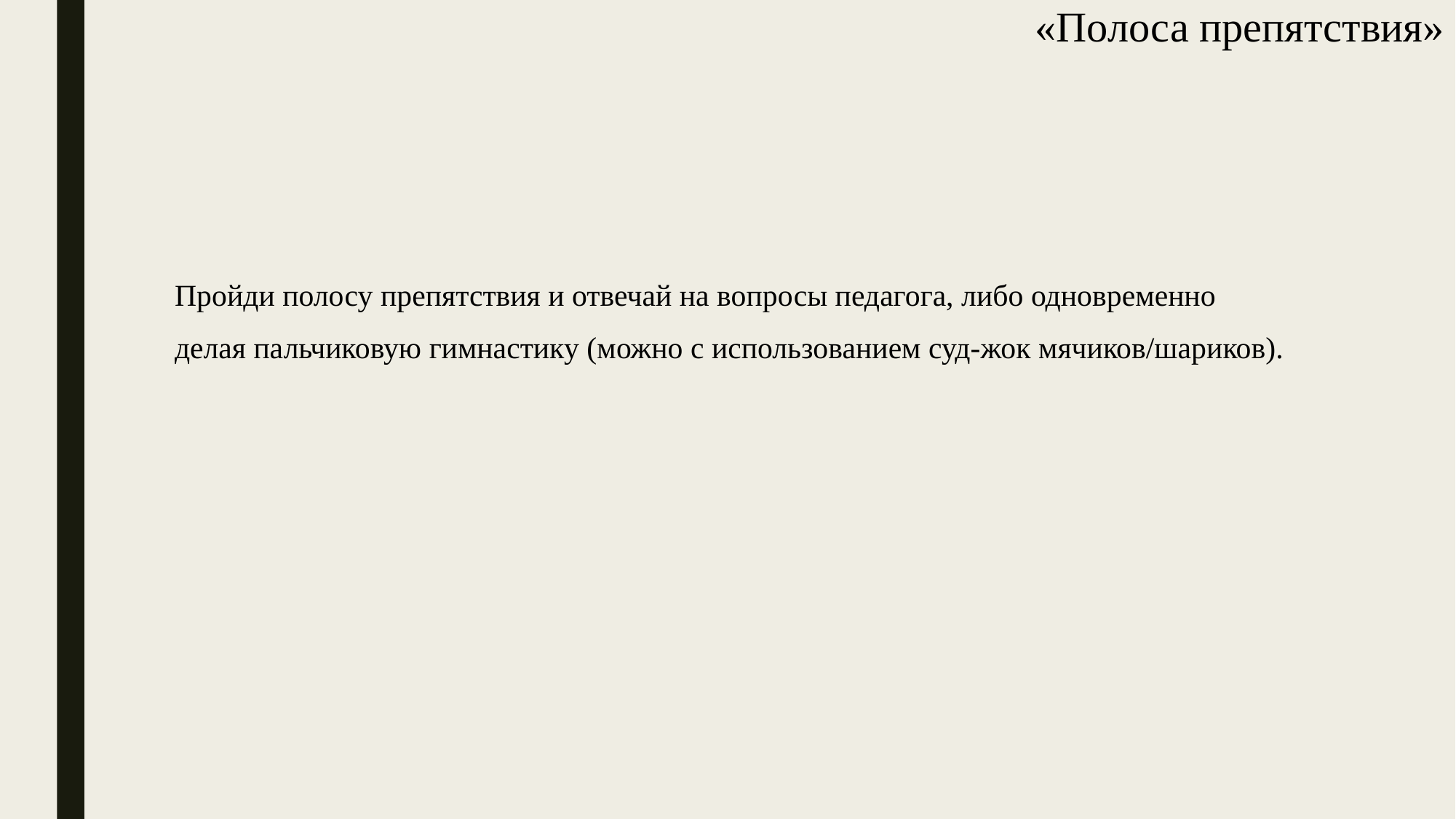

# «Полоса препятствия»
Пройди полосу препятствия и отвечай на вопросы педагога, либо одновременно
делая пальчиковую гимнастику (можно с использованием суд-жок мячиков/шариков).